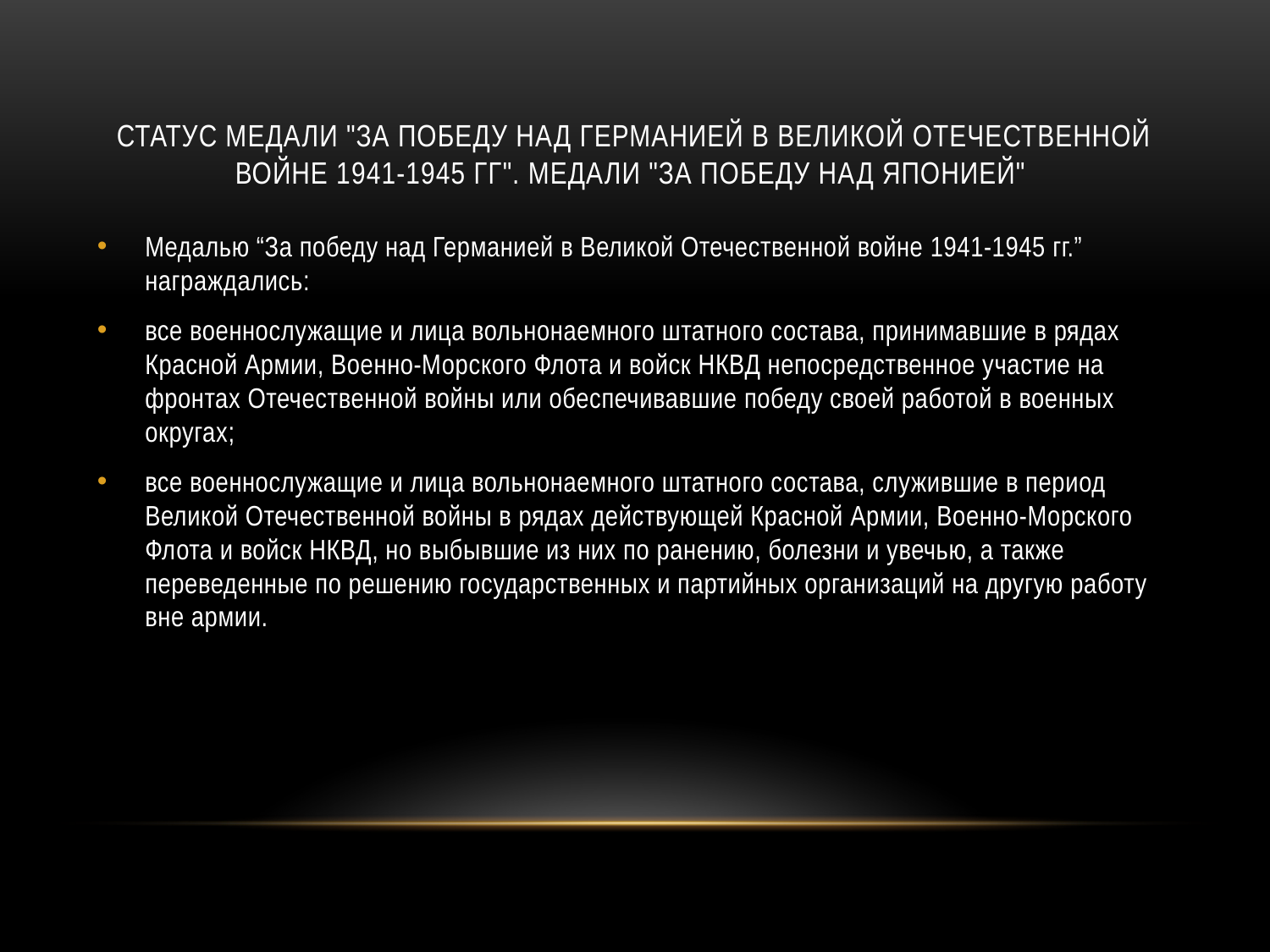

# Статус Медали "За победу над Германией в Великой Отечественной войне 1941-1945 гг". Медали "За победу над Японией"
Медалью “За победу над Германией в Великой Отечественной войне 1941-1945 гг.” награждались:
все военнослужащие и лица вольнонаемного штатного состава, принимавшие в рядах Красной Армии, Военно-Морского Флота и войск НКВД непосредственное участие на фронтах Отечественной войны или обеспечивавшие победу своей работой в военных округах;
все военнослужащие и лица вольнонаемного штатного состава, служившие в период Великой Отечественной войны в рядах действующей Красной Армии, Военно-Морского Флота и войск НКВД, но выбывшие из них по ранению, болезни и увечью, а также переведенные по решению государственных и партийных организаций на другую работу вне армии.